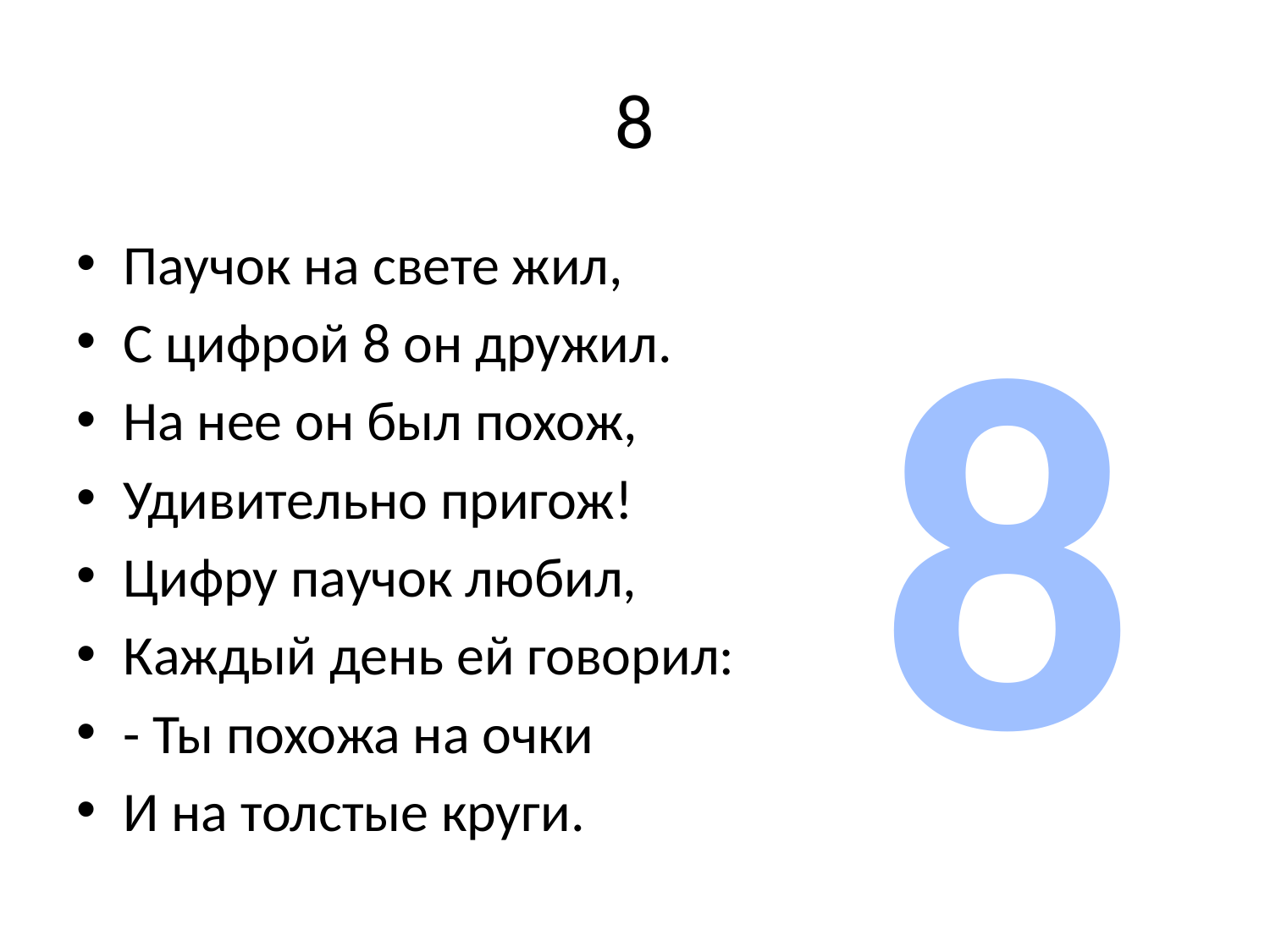

# 8
8
Паучок на свете жил,
С цифрой 8 он дружил.
На нее он был похож,
Удивительно пригож!
Цифру паучок любил,
Каждый день ей говорил:
- Ты похожа на очки
И на толстые круги.